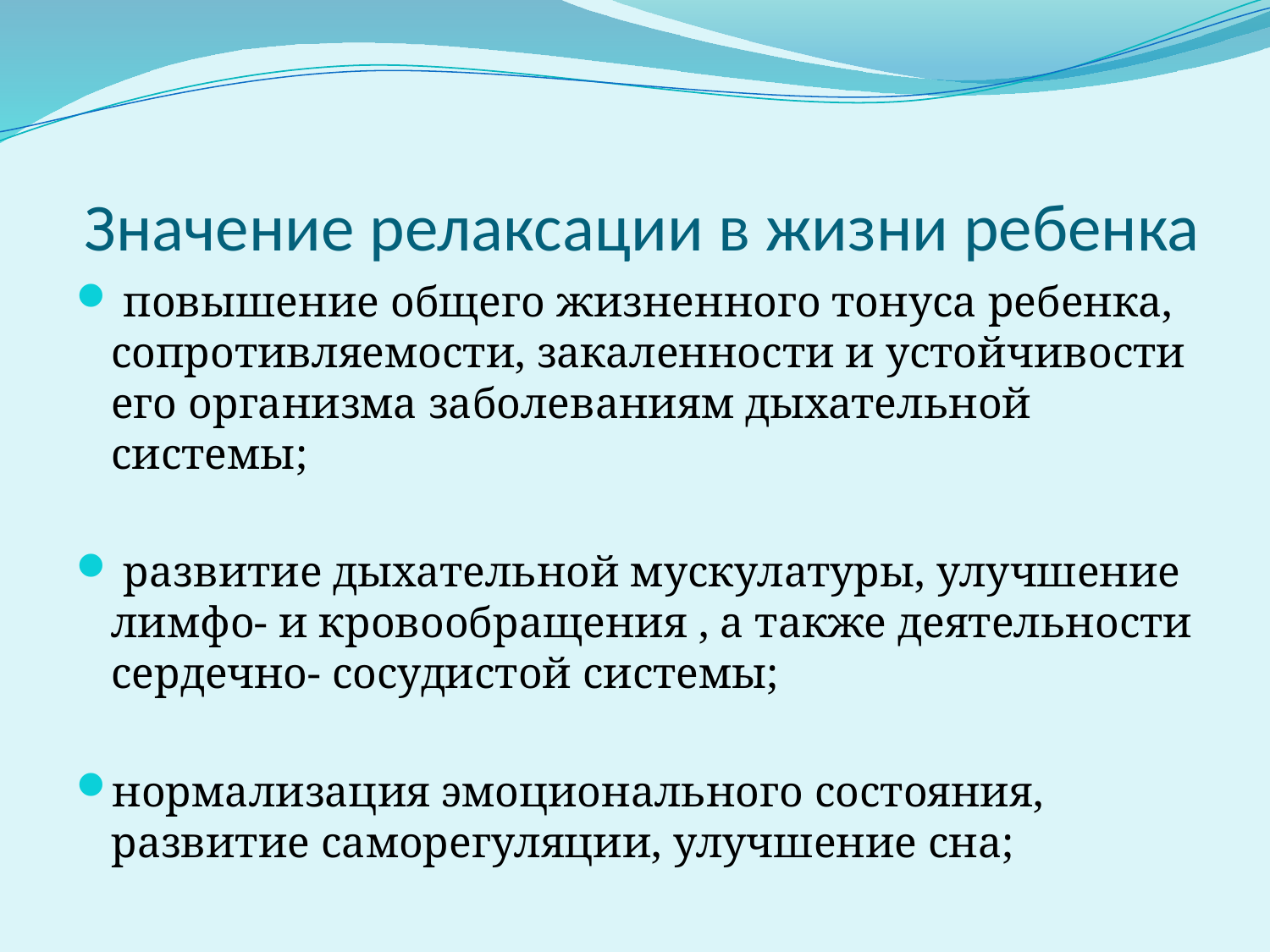

# Значение релаксации в жизни ребенка
 повышение общего жизненного тонуса ребенка, сопротивляемости, закаленности и устойчивости его организма заболеваниям дыхательной системы;

 развитие дыхательной мускулатуры, улучшение лимфо- и кровообращения , а также деятельности сердечно- сосудистой системы;

нормализация эмоционального состояния, развитие саморегуляции, улучшение сна;